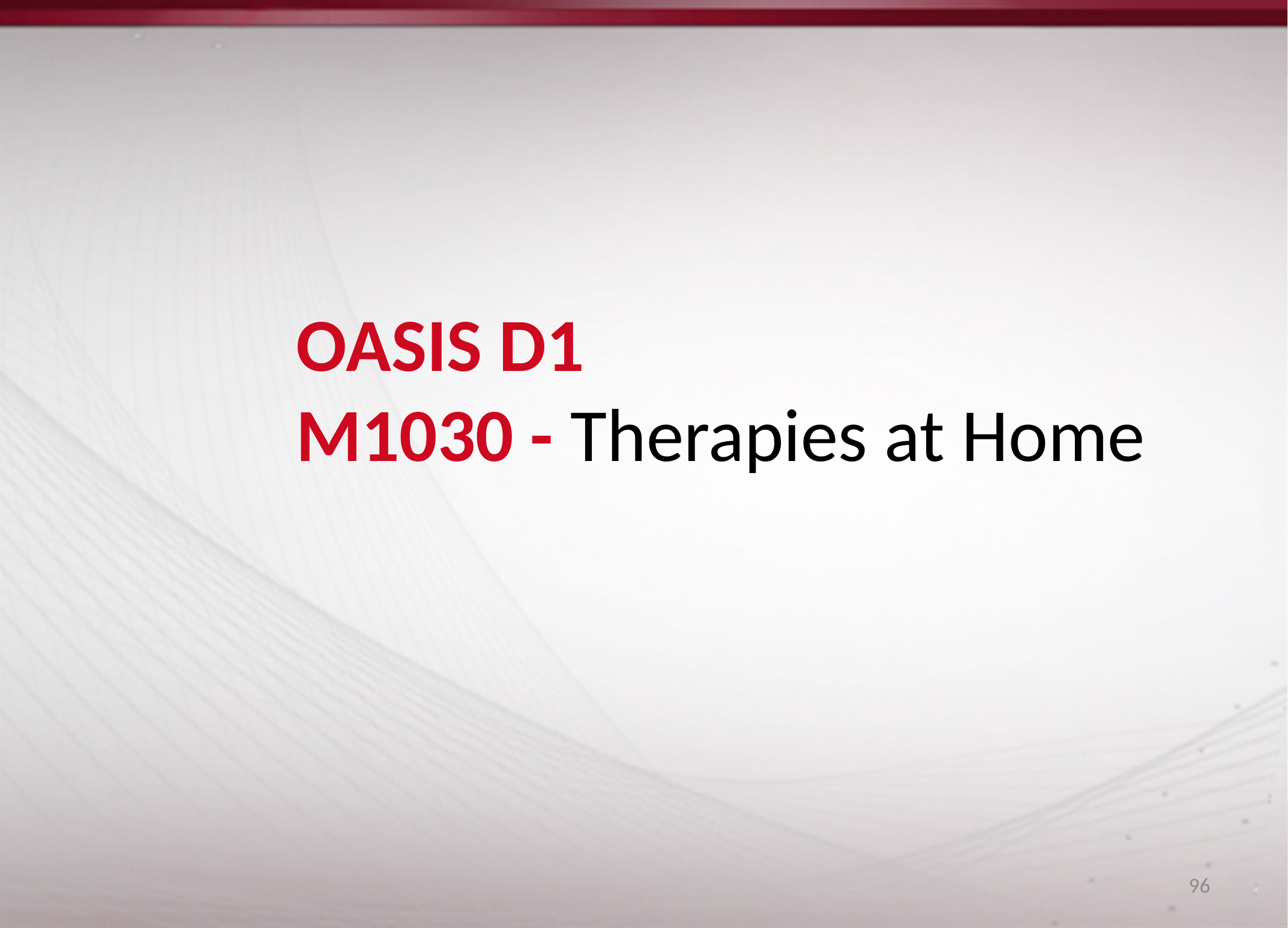

# OASIS D1 M1030 - Therapies at Home
96